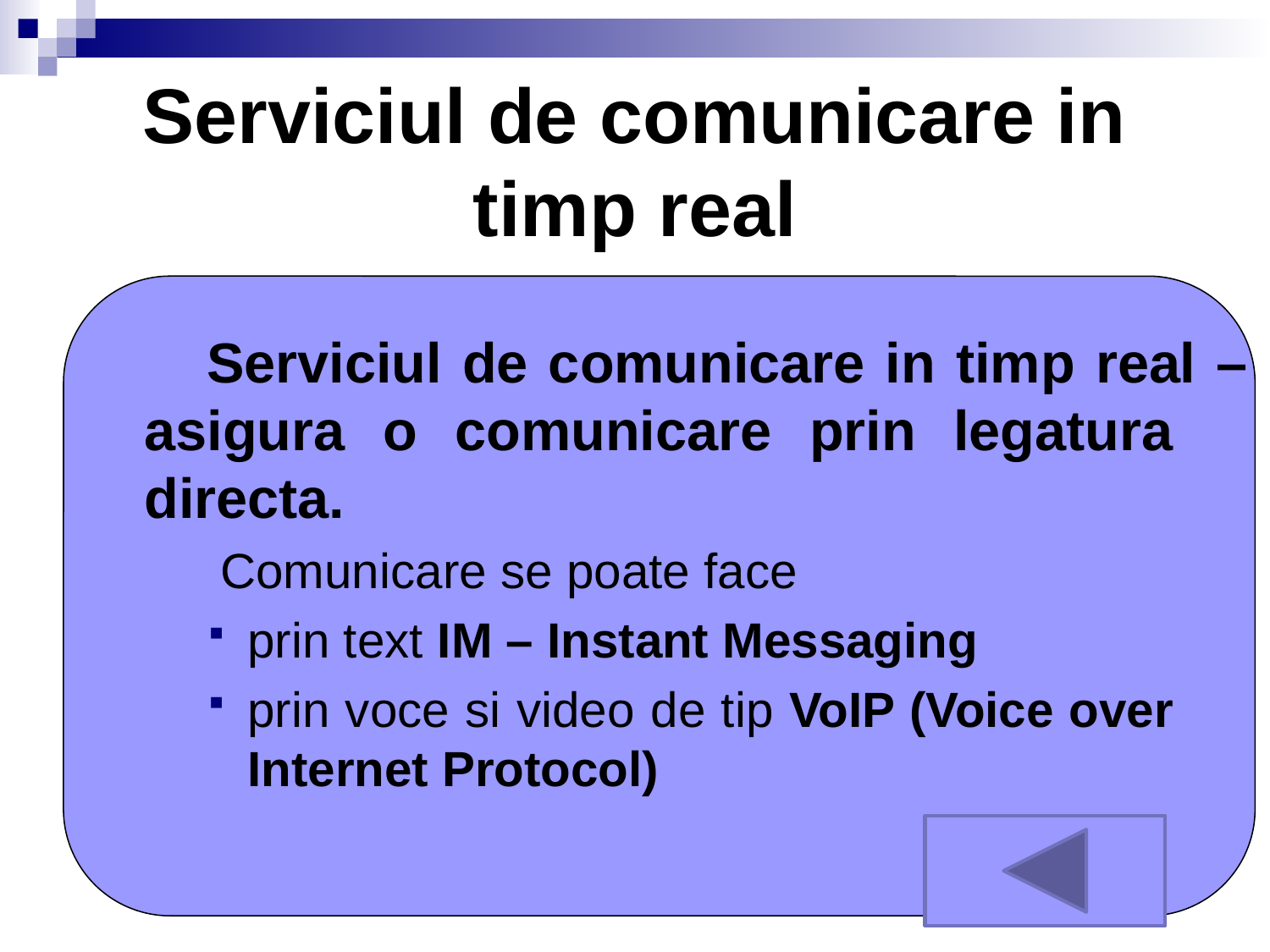

# Serviciul de comunicare in timp real
Serviciul de comunicare in timp real – asigura o comunicare prin legatura directa.
 Comunicare se poate face
prin text IM – Instant Messaging
prin voce si video de tip VoIP (Voice over Internet Protocol)